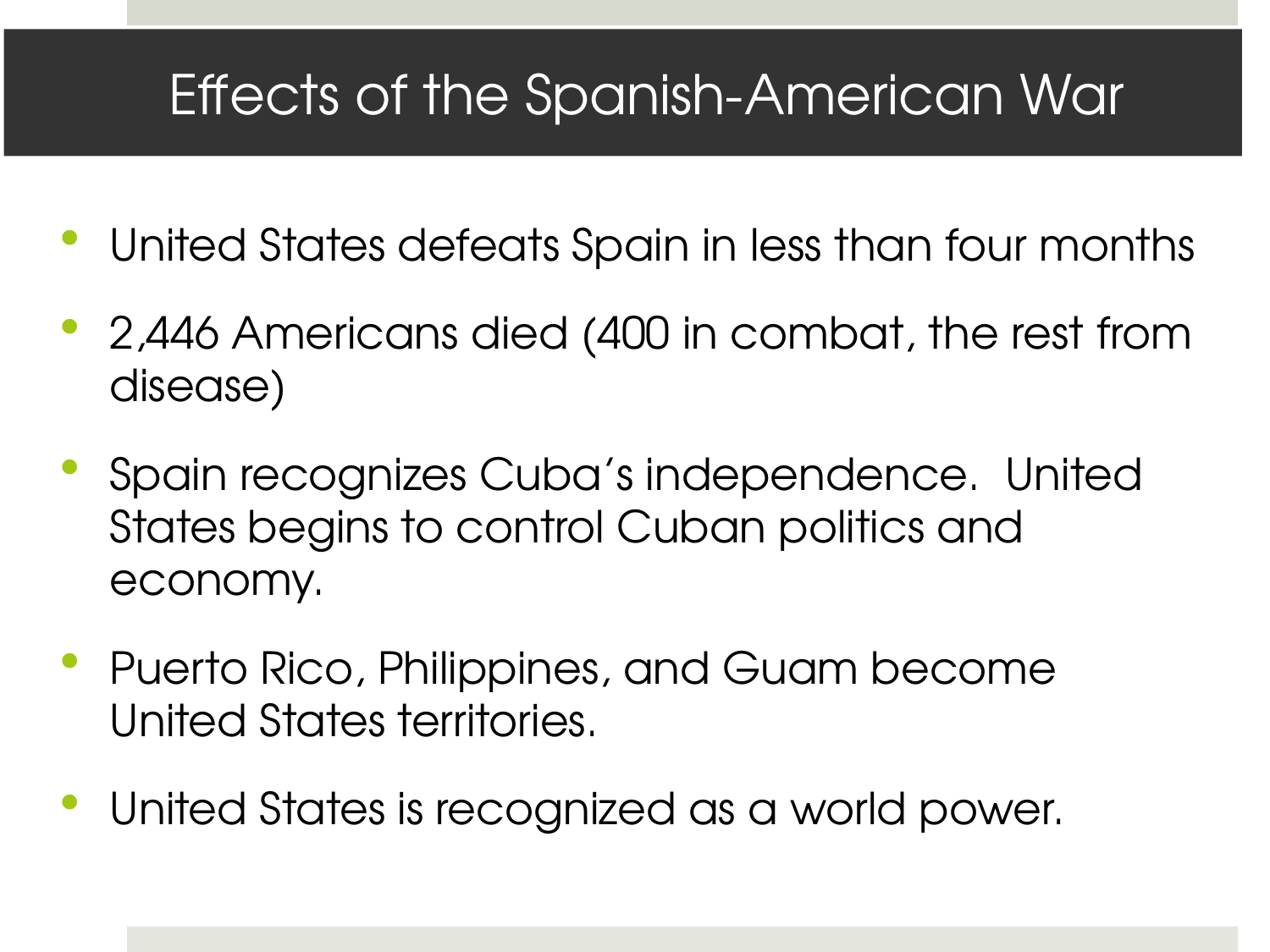

# Effects of the Spanish-American War
United States defeats Spain in less than four months
2,446 Americans died (400 in combat, the rest from disease)
Spain recognizes Cuba’s independence.  United States begins to control Cuban politics and economy.
Puerto Rico, Philippines, and Guam become United States territories.
United States is recognized as a world power.